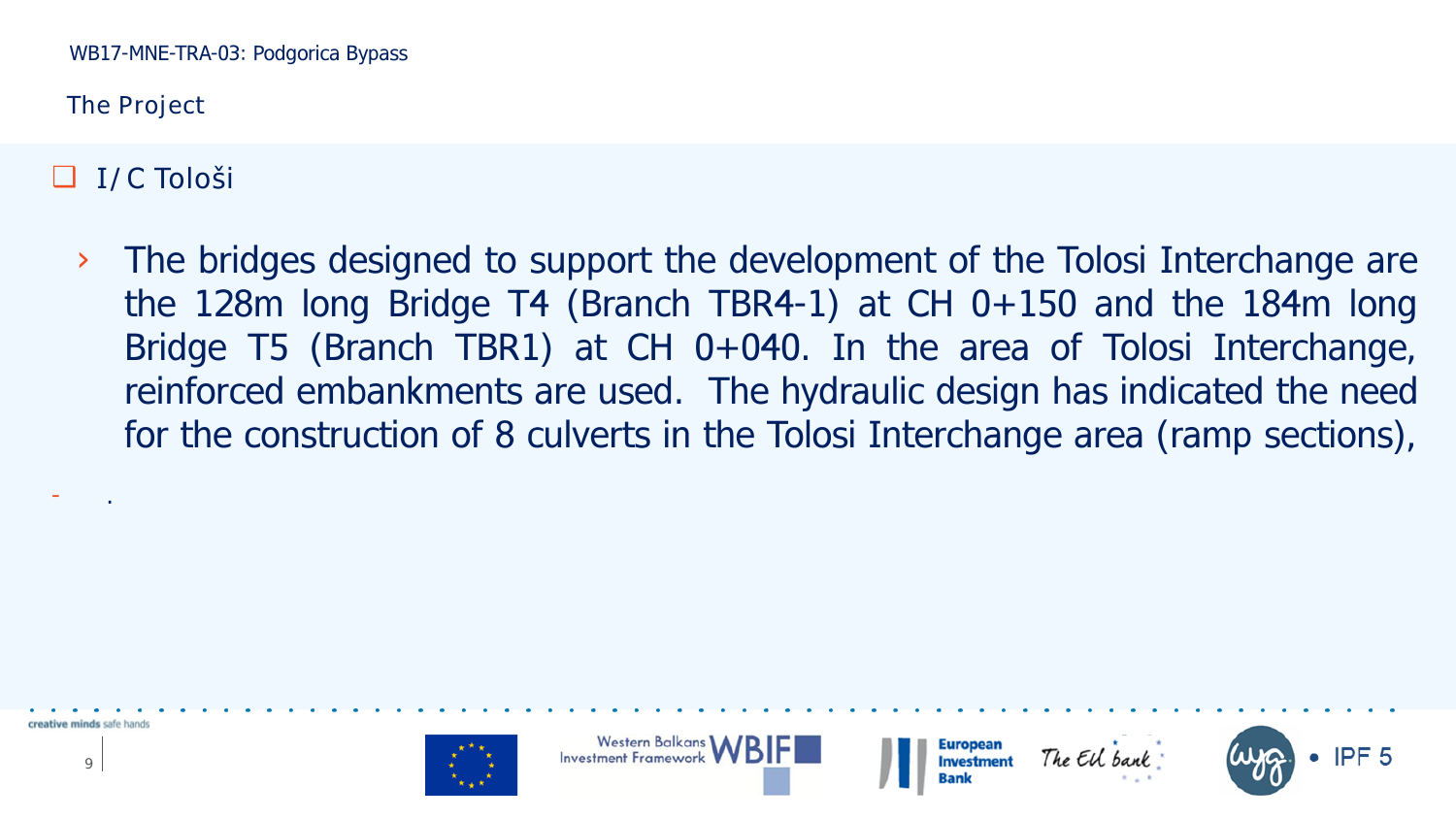

WB17-MNE-TRA-03: Podgorica Bypass
# The Project
  I/C Tološi

The bridges designed to support the development of the Tolosi Interchange are the 128m long Bridge T4 (Branch TBR4-1) at CH 0+150 and the 184m long Bridge T5 (Branch TBR1) at CH 0+040. In the area of Tolosi Interchange, reinforced embankments are used.  The hydraulic design has indicated the need for the construction of 8 culverts in the Tolosi Interchange area (ramp sections),
.

9